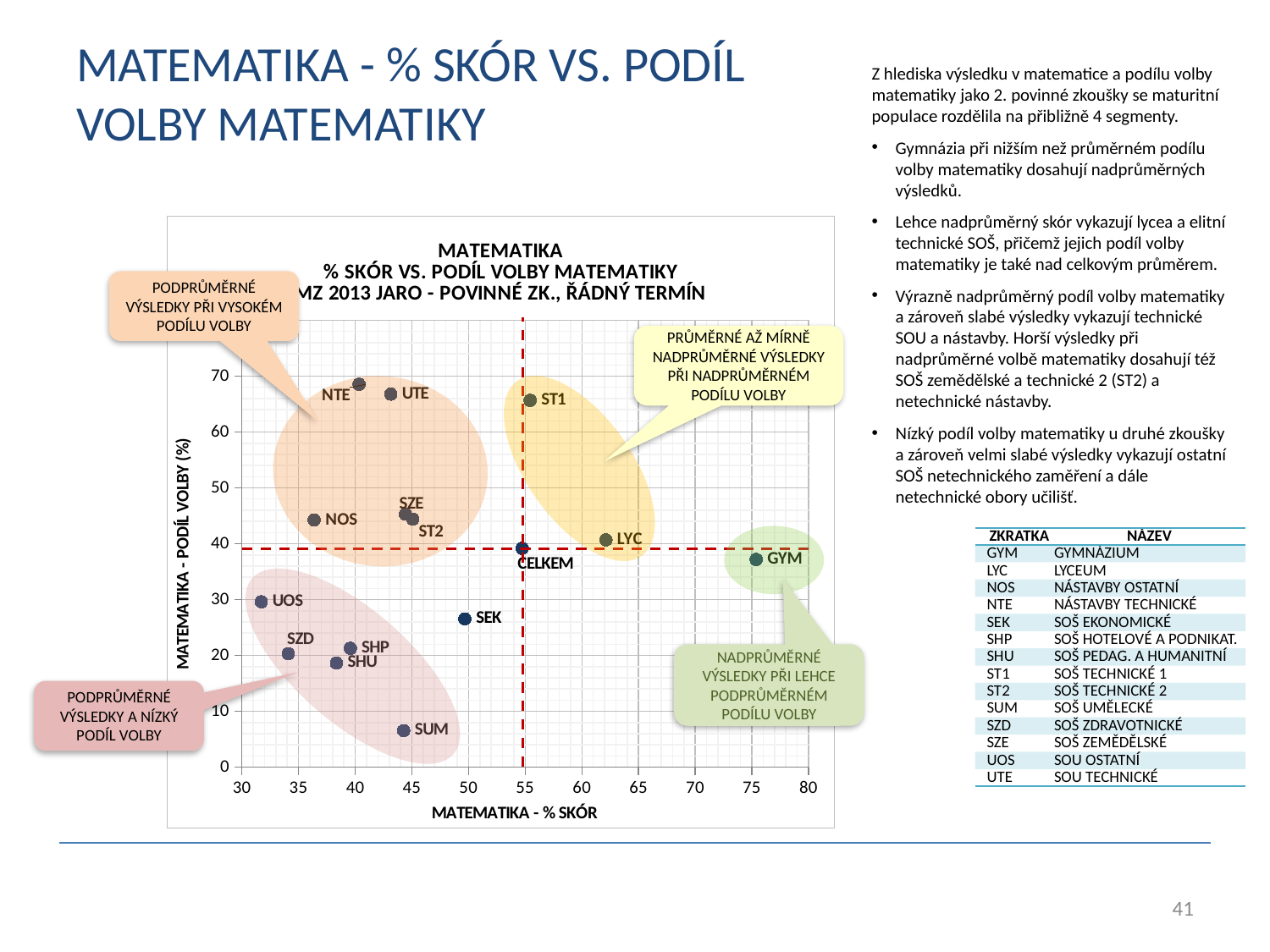

# MATEMATIKA - % SKÓR VS. PODÍL VOLBY MATEMATIKY
Z hlediska výsledku v matematice a podílu volby matematiky jako 2. povinné zkoušky se maturitní populace rozdělila na přibližně 4 segmenty.
Gymnázia při nižším než průměrném podílu volby matematiky dosahují nadprůměrných výsledků.
Lehce nadprůměrný skór vykazují lycea a elitní technické SOŠ, přičemž jejich podíl volby matematiky je také nad celkovým průměrem.
Výrazně nadprůměrný podíl volby matematiky a zároveň slabé výsledky vykazují technické SOU a nástavby. Horší výsledky při nadprůměrné volbě matematiky dosahují též SOŠ zemědělské a technické 2 (ST2) a netechnické nástavby.
Nízký podíl volby matematiky u druhé zkoušky a zároveň velmi slabé výsledky vykazují ostatní SOŠ netechnického zaměření a dále netechnické obory učilišť.

### Chart: MATEMATIKA % SKÓR VS. PODÍL VOLBY MATEMATIKY
MZ 2013 JARO - POVINNÉ ZK., ŘÁDNÝ TERMÍN

| Category | PODÍL VOLBY - MA |
|---|---|
PODPRŮMĚRNÉ VÝSLEDKY PŘI VYSOKÉM PODÍLU VOLBY
PRŮMĚRNÉ AŽ MÍRNĚ NADPRŮMĚRNÉ VÝSLEDKY PŘI NADPRŮMĚRNÉM PODÍLU VOLBY
NADPRŮMĚRNÉ VÝSLEDKY PŘI LEHCE PODPRŮMĚRNÉM PODÍLU VOLBY
PODPRŮMĚRNÉ VÝSLEDKY A NÍZKÝ PODÍL VOLBY
| ZKRATKA | NÁZEV |
| --- | --- |
| GYM | GYMNÁZIUM |
| LYC | LYCEUM |
| NOS | NÁSTAVBY OSTATNÍ |
| NTE | NÁSTAVBY TECHNICKÉ |
| SEK | SOŠ EKONOMICKÉ |
| SHP | SOŠ HOTELOVÉ A PODNIKAT. |
| SHU | SOŠ PEDAG. A HUMANITNÍ |
| ST1 | SOŠ TECHNICKÉ 1 |
| ST2 | SOŠ TECHNICKÉ 2 |
| SUM | SOŠ UMĚLECKÉ |
| SZD | SOŠ ZDRAVOTNICKÉ |
| SZE | SOŠ ZEMĚDĚLSKÉ |
| UOS | SOU OSTATNÍ |
| UTE | SOU TECHNICKÉ |
41